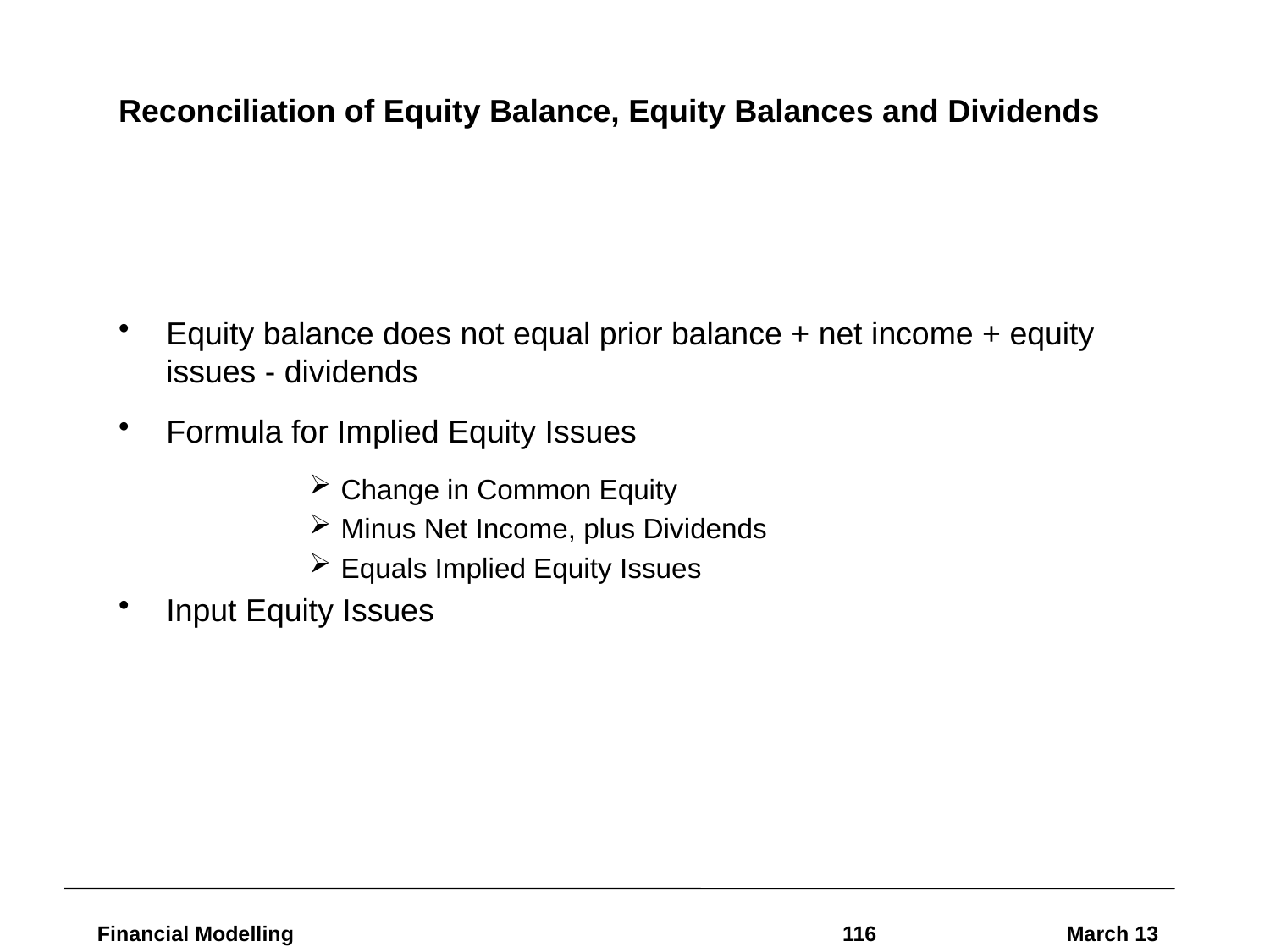

# Reconciliation of Equity Balance, Equity Balances and Dividends
Equity balance does not equal prior balance + net income + equity issues - dividends
Formula for Implied Equity Issues
Change in Common Equity
Minus Net Income, plus Dividends
Equals Implied Equity Issues
Input Equity Issues